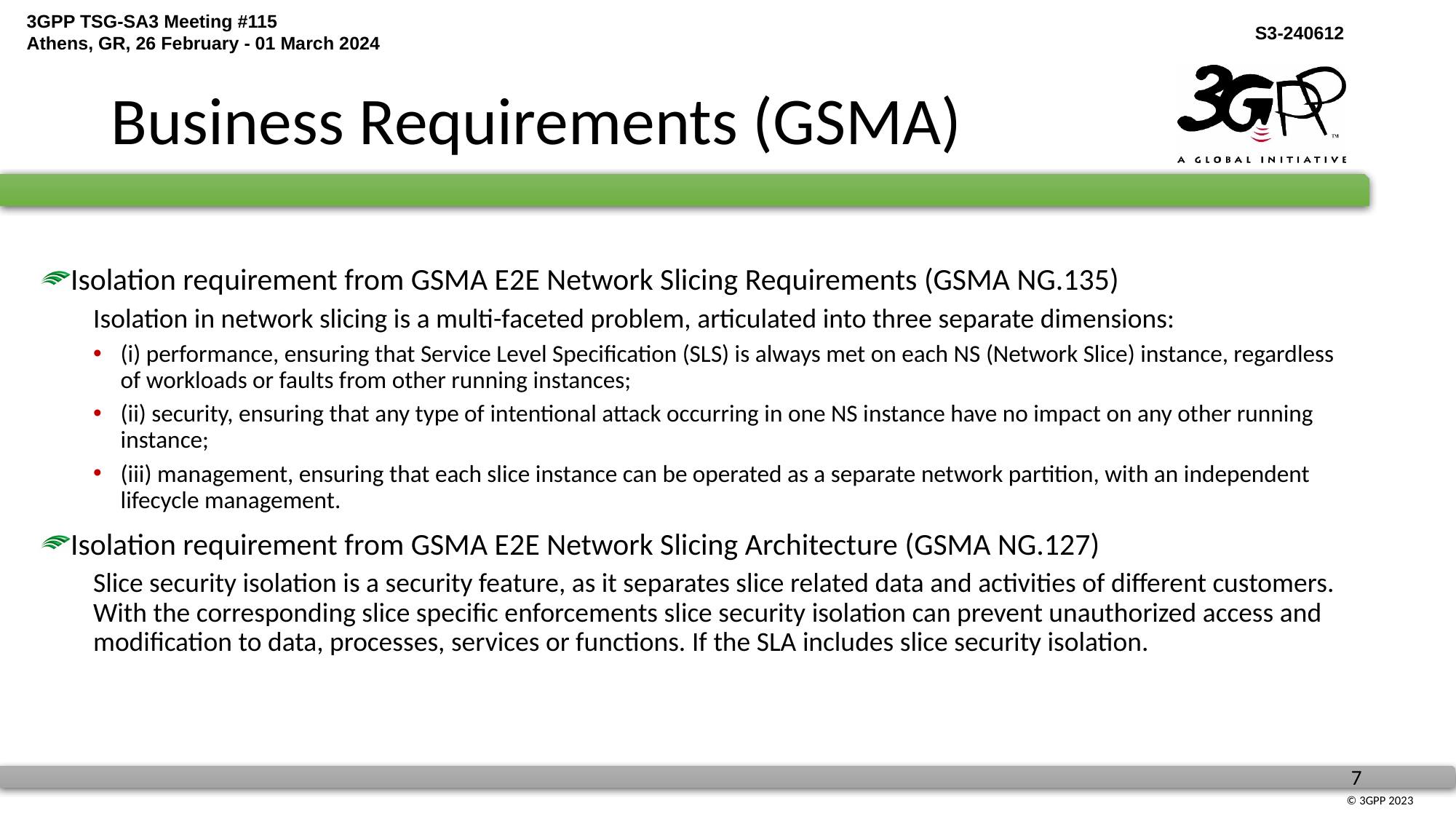

# Business Requirements (GSMA)

Isolation requirement from GSMA E2E Network Slicing Requirements (GSMA NG.135)
Isolation in network slicing is a multi-faceted problem, articulated into three separate dimensions:
(i) performance, ensuring that Service Level Specification (SLS) is always met on each NS (Network Slice) instance, regardless of workloads or faults from other running instances;
(ii) security, ensuring that any type of intentional attack occurring in one NS instance have no impact on any other running instance;
(iii) management, ensuring that each slice instance can be operated as a separate network partition, with an independent lifecycle management.
Isolation requirement from GSMA E2E Network Slicing Architecture (GSMA NG.127)
Slice security isolation is a security feature, as it separates slice related data and activities of different customers. With the corresponding slice specific enforcements slice security isolation can prevent unauthorized access and modification to data, processes, services or functions. If the SLA includes slice security isolation.